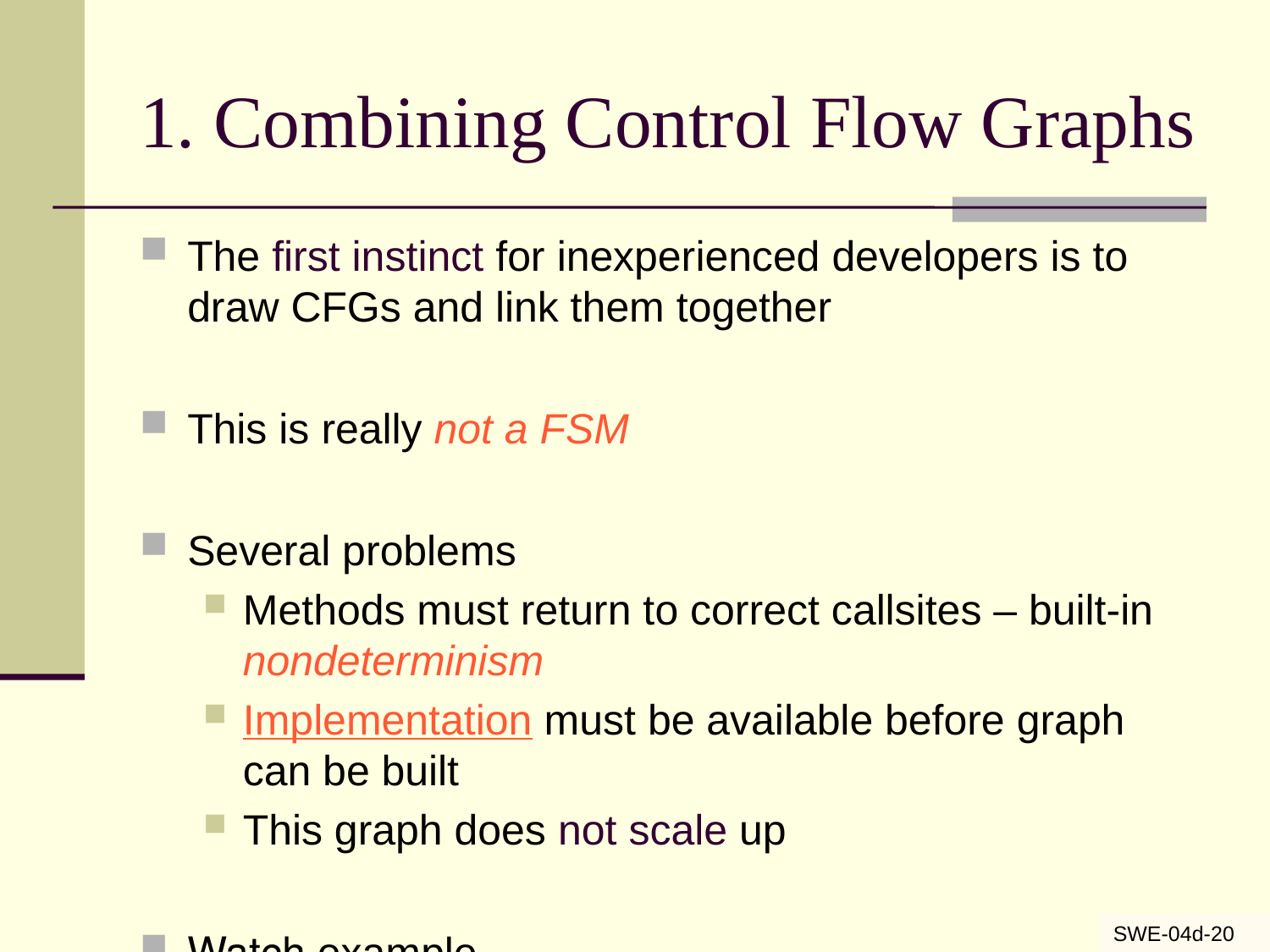

# 1. Combining Control Flow Graphs
The first instinct for inexperienced developers is to draw CFGs and link them together

This is really not a FSM

Several problems
Methods must return to correct callsites – built-in nondeterminism
Implementation must be available before graph can be built
This graph does not scale up

Watch example …